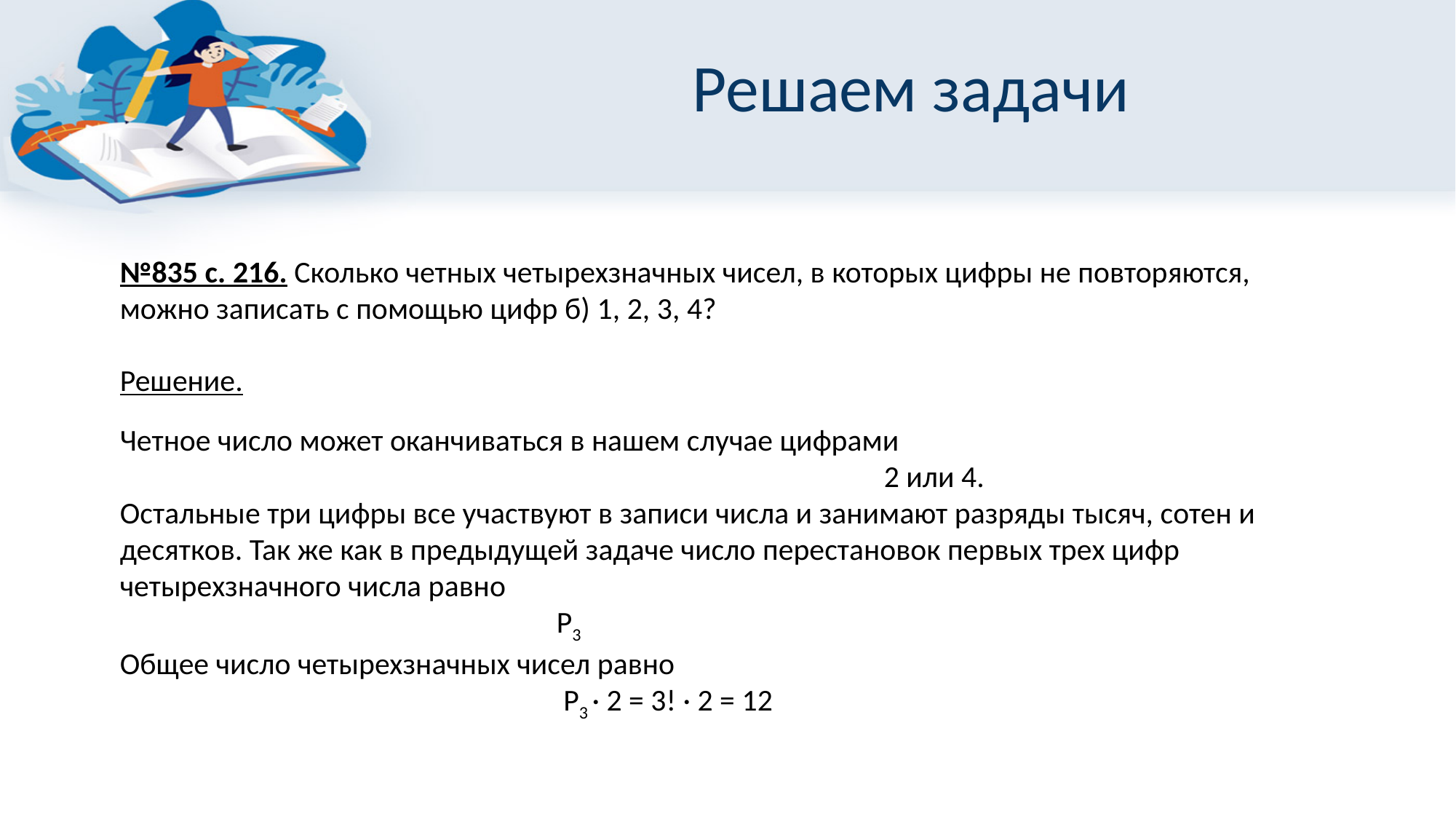

# Решаем задачи
№835 с. 216. Сколько четных четырехзначных чисел, в которых цифры не повторяются, можно записать с помощью цифр б) 1, 2, 3, 4?
Решение.
Четное число может оканчиваться в нашем случае цифрами
							2 или 4.
Остальные три цифры все участвуют в записи числа и занимают разряды тысяч, сотен и десятков. Так же как в предыдущей задаче число перестановок первых трех цифр четырехзначного числа равно
			 	P3
Общее число четырехзначных чисел равно
				 P3 · 2 = 3! · 2 = 12